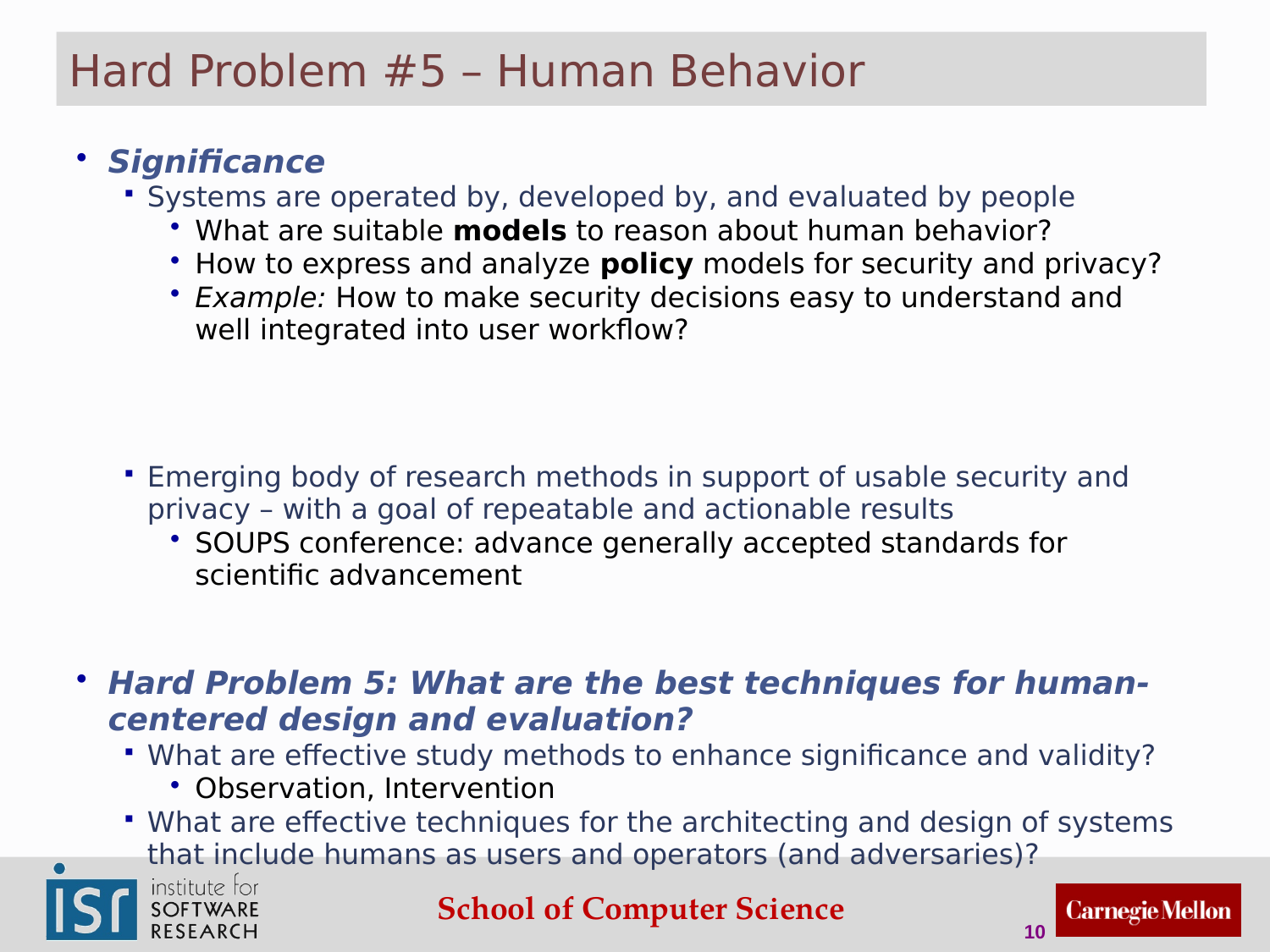

# Hard Problem #5 – Human Behavior
Significance
Systems are operated by, developed by, and evaluated by people
What are suitable models to reason about human behavior?
How to express and analyze policy models for security and privacy?
Example: How to make security decisions easy to understand and well integrated into user workflow?

Emerging body of research methods in support of usable security and privacy – with a goal of repeatable and actionable results
SOUPS conference: advance generally accepted standards for scientific advancement

Hard Problem 5: What are the best techniques for human-centered design and evaluation?
What are effective study methods to enhance significance and validity?
Observation, Intervention
What are effective techniques for the architecting and design of systems that include humans as users and operators (and adversaries)?
10